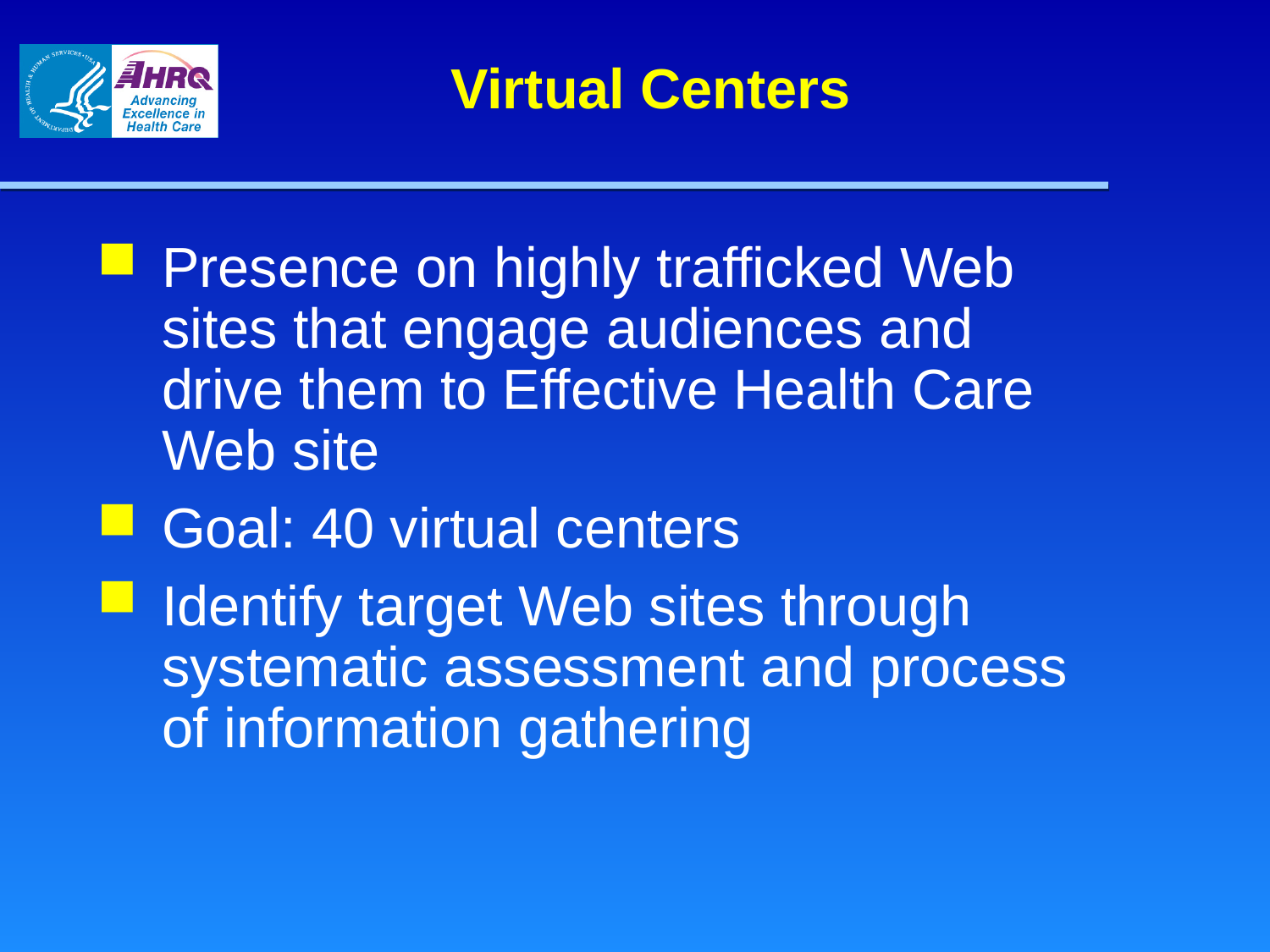

# Virtual Centers
Presence on highly trafficked Web sites that engage audiences and drive them to Effective Health Care Web site
Goal: 40 virtual centers
Identify target Web sites through systematic assessment and process of information gathering